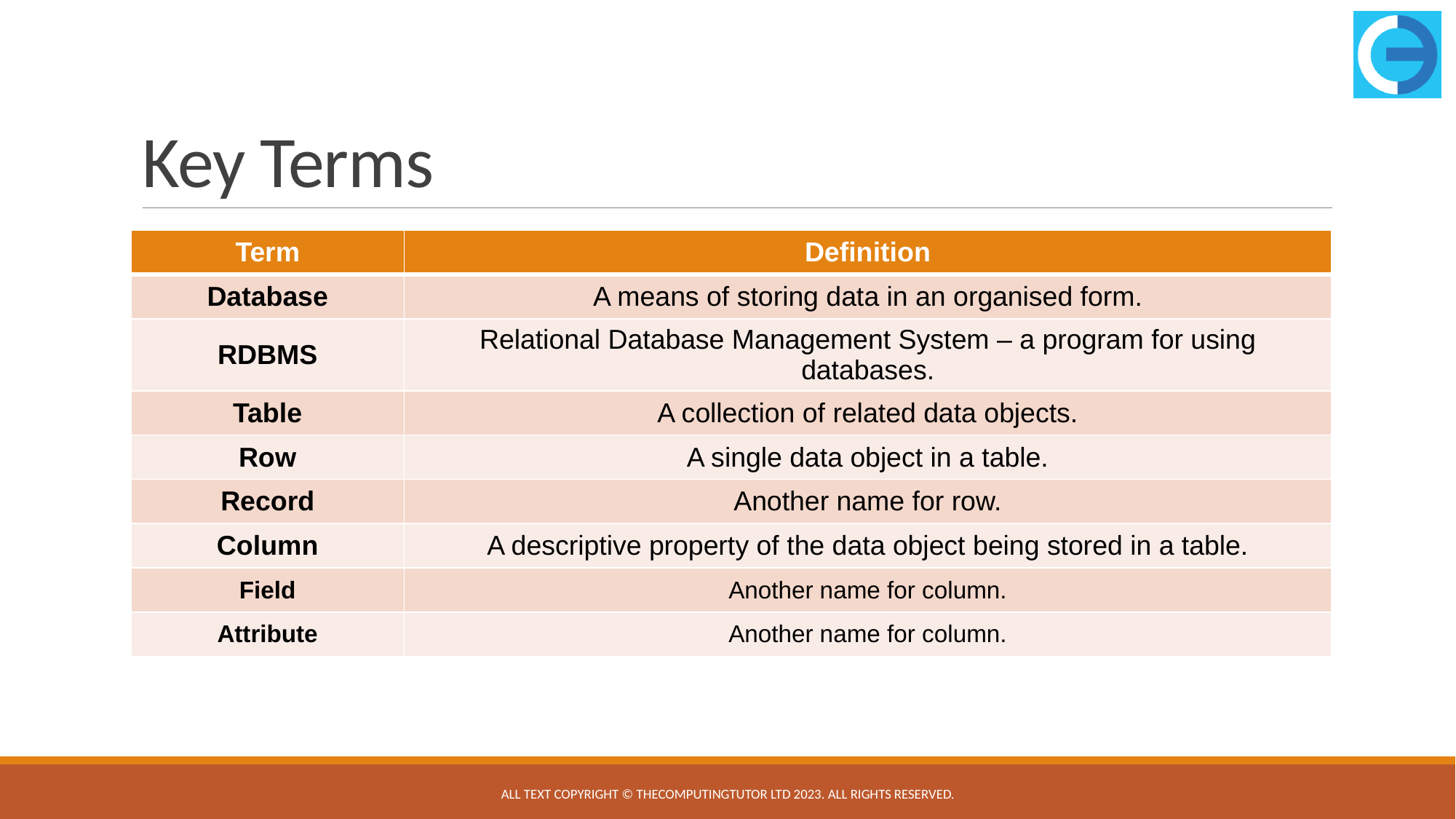

# Key Terms
| Term | Definition |
| --- | --- |
| Database | A means of storing data in an organised form. |
| RDBMS | Relational Database Management System – a program for using databases. |
| Table | A collection of related data objects. |
| Row | A single data object in a table. |
| Record | Another name for row. |
| Column | A descriptive property of the data object being stored in a table. |
| Field | Another name for column. |
| Attribute | Another name for column. |
All text copyright © TheComputingTutor Ltd 2023. All rights Reserved.